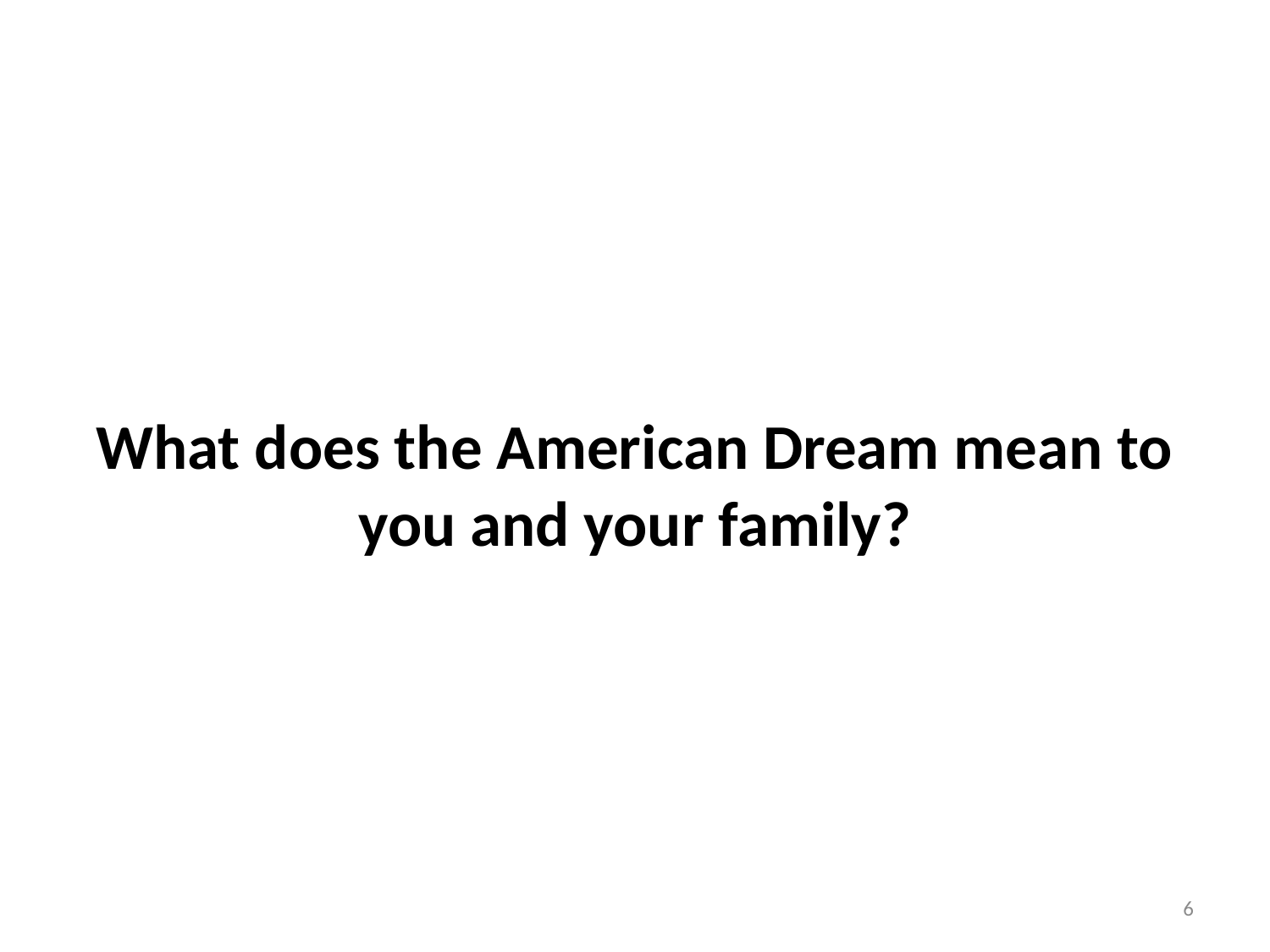

What does the American Dream mean to you and your family?
6